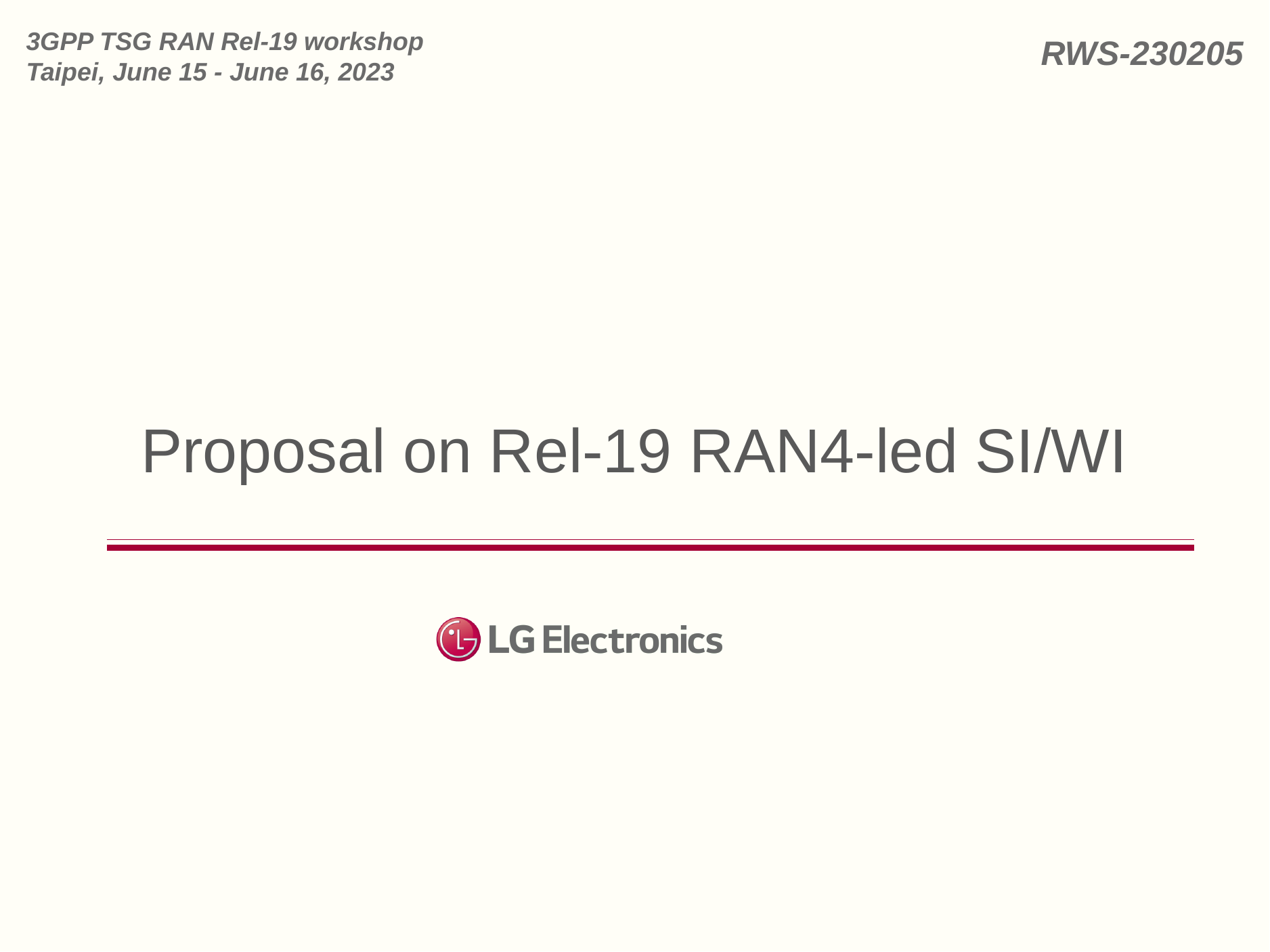

RWS-230205
# Proposal on Rel-19 RAN4-led SI/WI